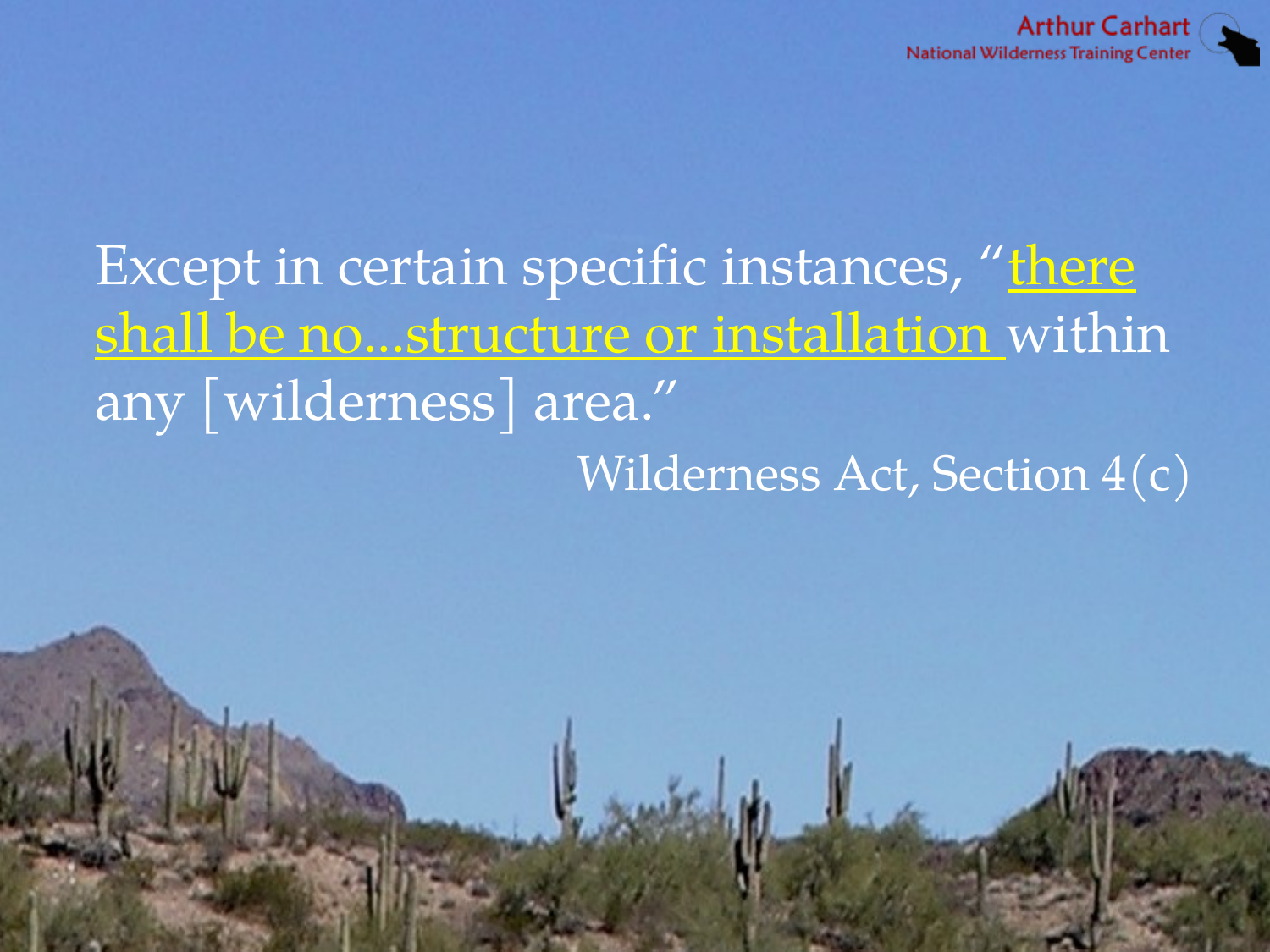

# Wilderness Act, Section 4(c)
Except in certain specific instances, “there shall be no...structure or installation within any [wilderness] area.”
Wilderness Act, Section 4(c)